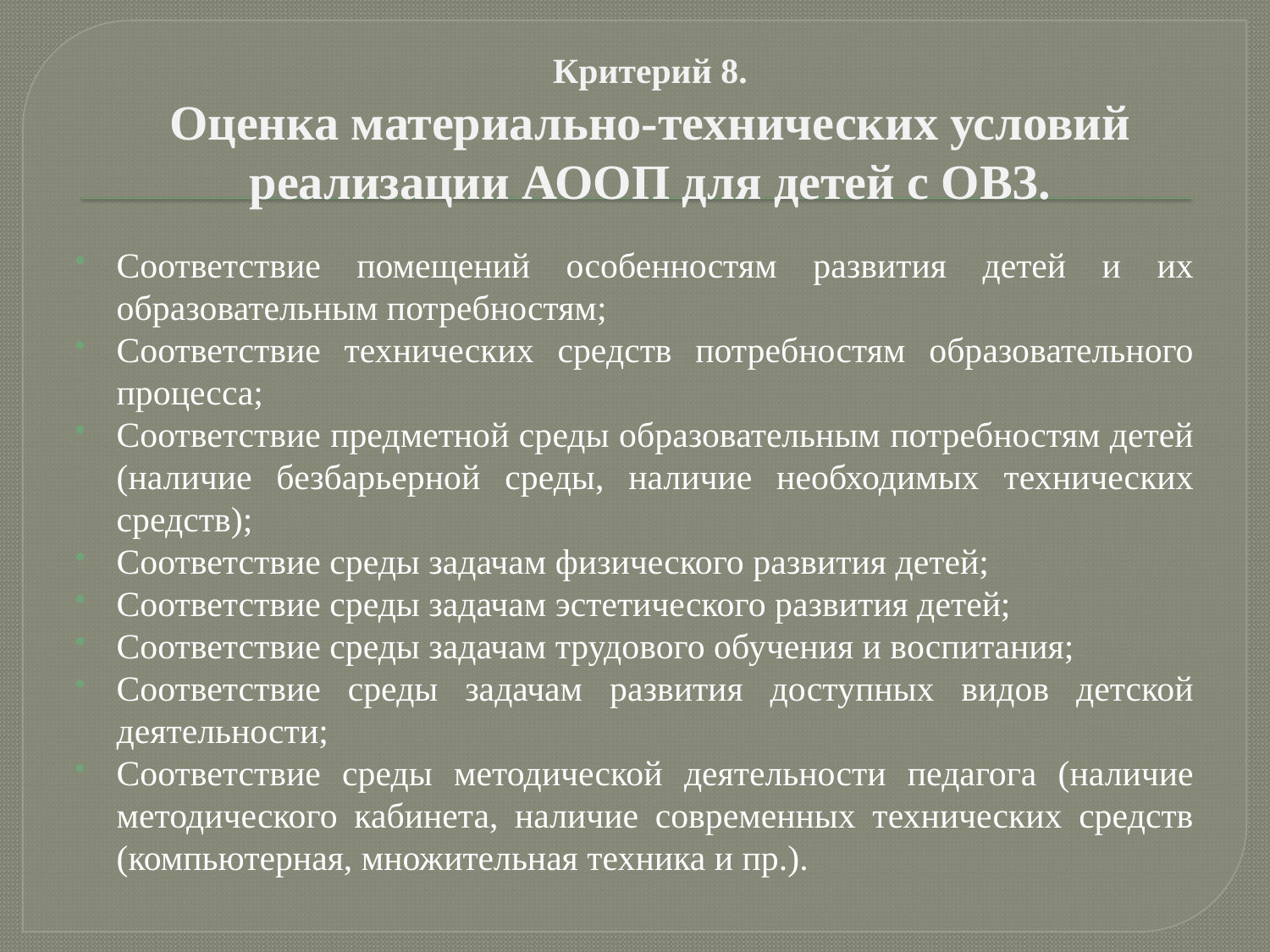

# Критерий 8. Оценка материально-технических условий реализации АООП для детей с ОВЗ.
Соответствие помещений особенностям развития детей и их образовательным потребностям;
Соответствие технических средств потребностям образовательного процесса;
Соответствие предметной среды образовательным потребностям детей (наличие безбарьерной среды, наличие необходимых технических средств);
Соответствие среды задачам физического развития детей;
Соответствие среды задачам эстетического развития детей;
Соответствие среды задачам трудового обучения и воспитания;
Соответствие среды задачам развития доступных видов детской деятельности;
Соответствие среды методической деятельности педагога (наличие методического кабинета, наличие современных технических средств (компьютерная, множительная техника и пр.).